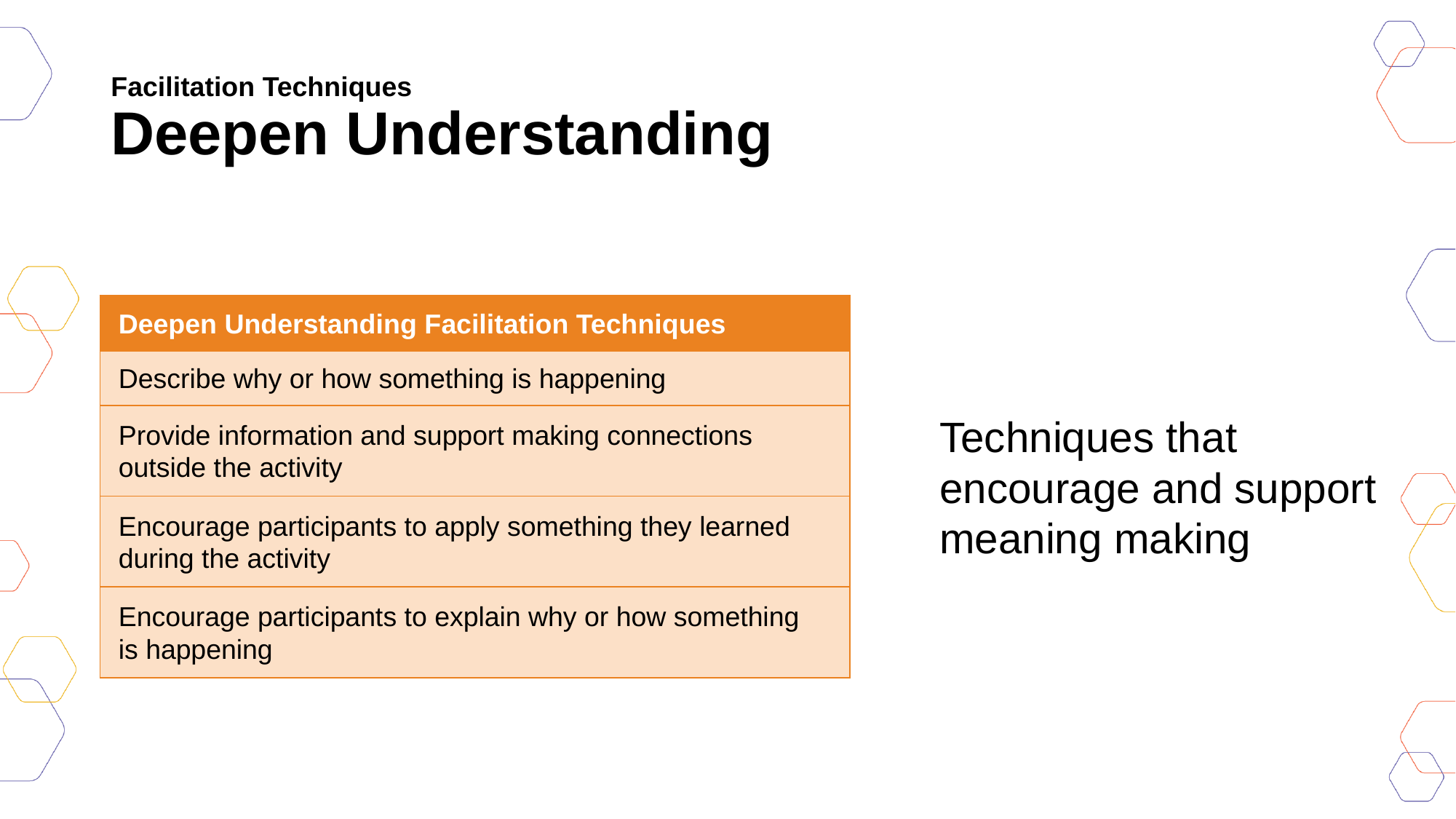

# Facilitation Techniques Deepen Understanding
| Deepen Understanding Facilitation Techniques |
| --- |
| Describe why or how something is happening |
| Provide information and support making connections outside the activity |
| Encourage participants to apply something they learned during the activity |
| Encourage participants to explain why or how something is happening |
Techniques that encourage and support meaning making